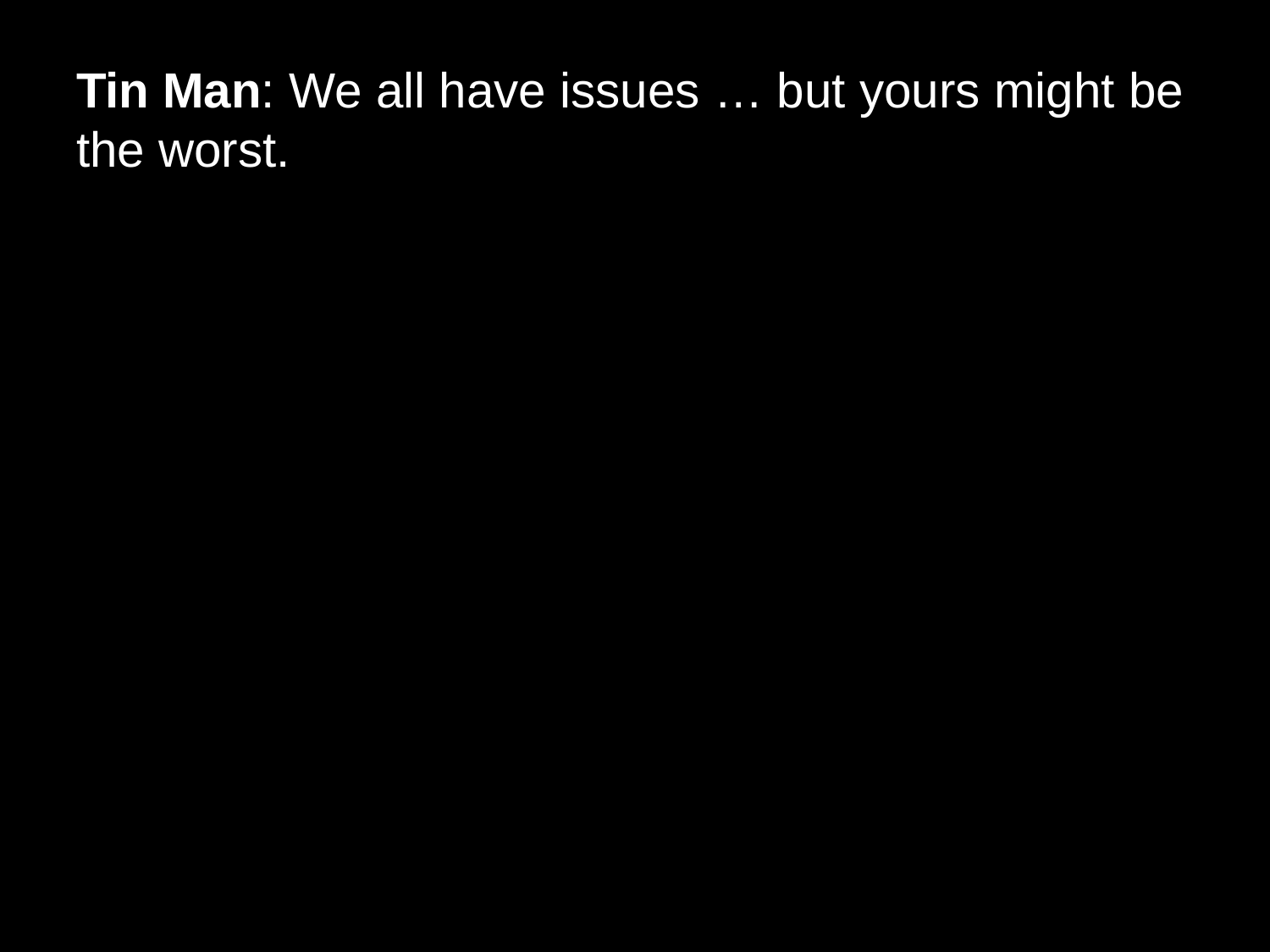

# Tin Man: We all have issues … but yours might be the worst.